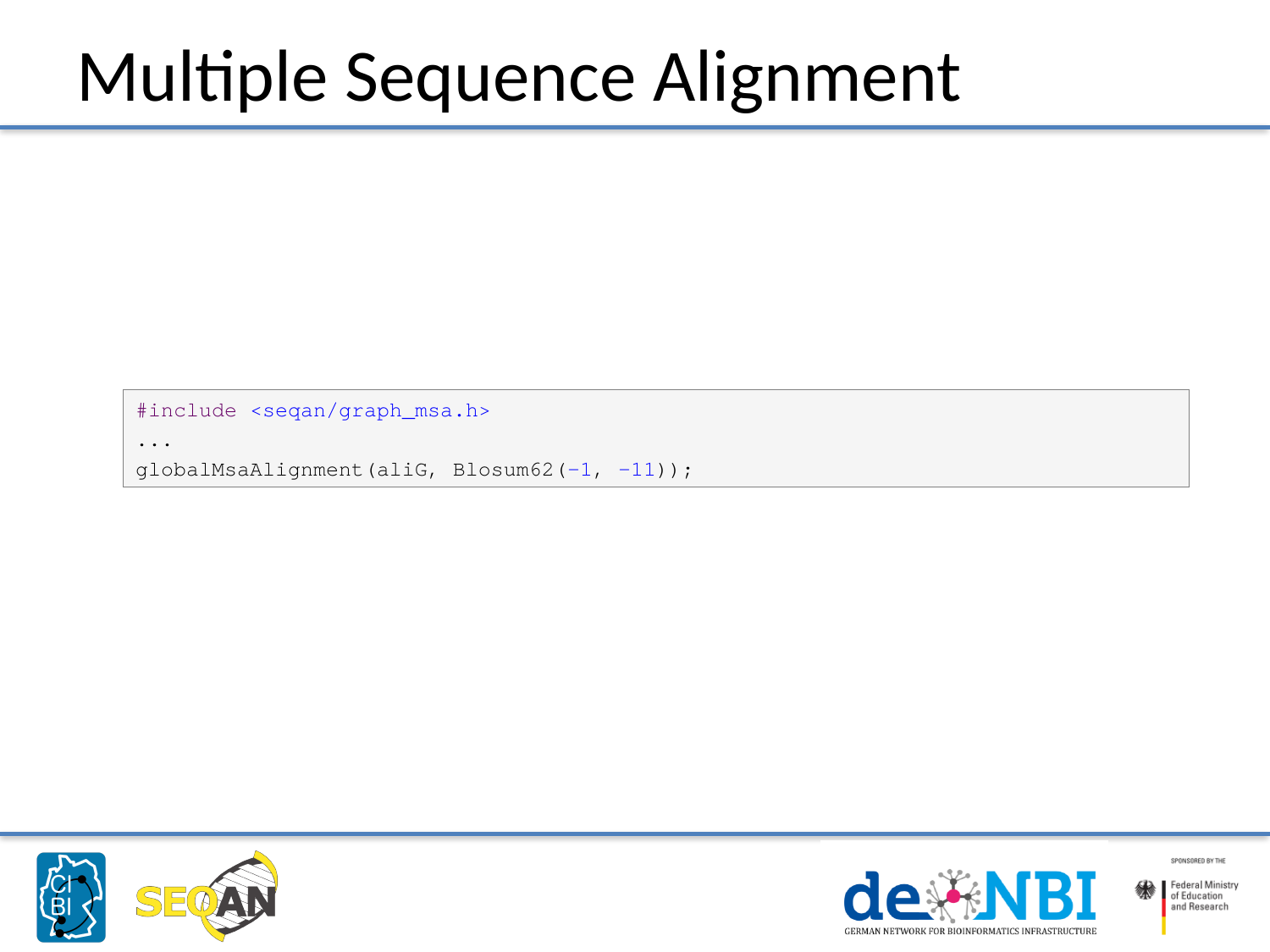

# Multiple Sequence Alignment

#include <seqan/graph_msa.h>
...
globalMsaAlignment(aliG, Blosum62(-1, -11));